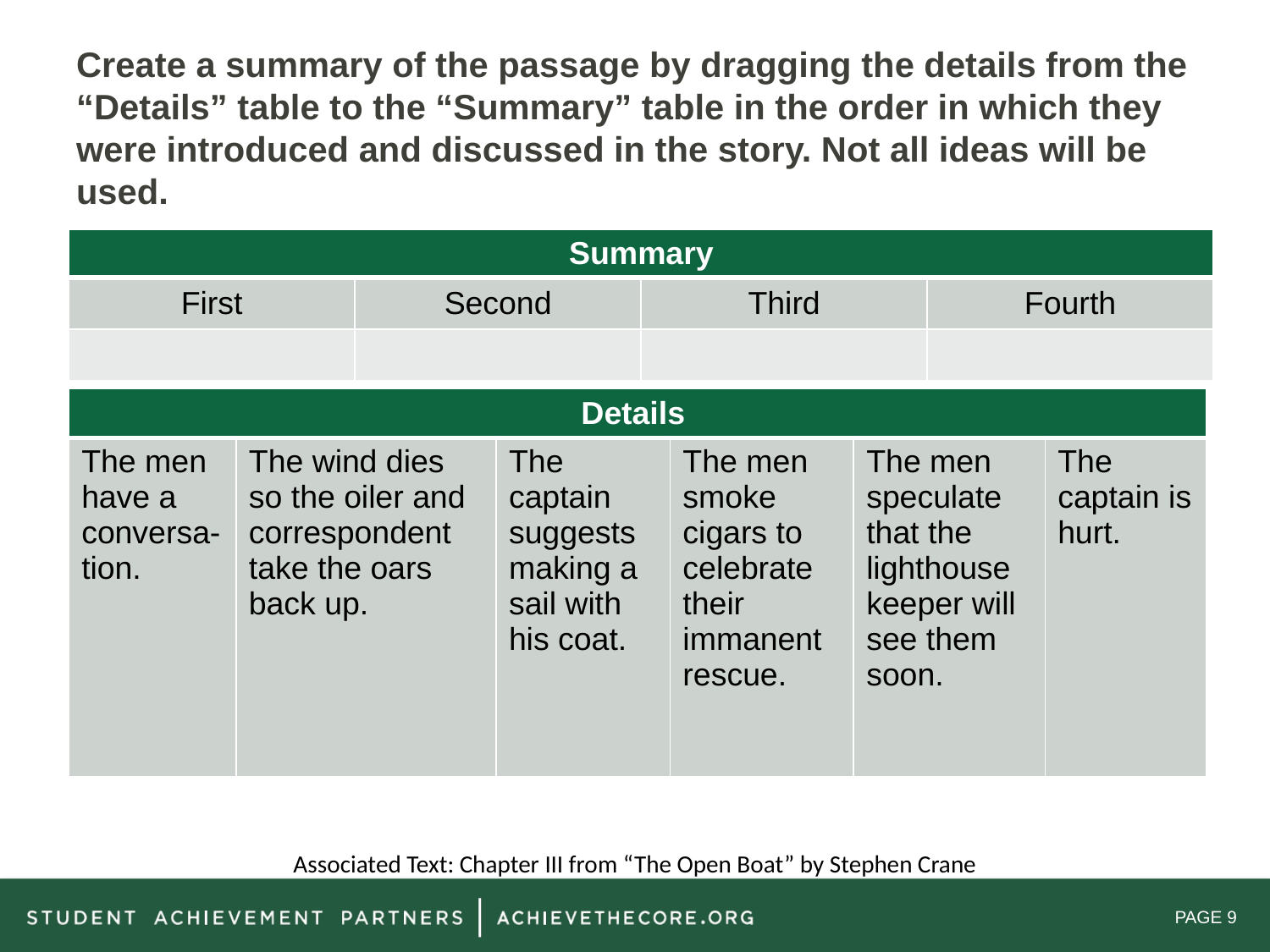

Create a summary of the passage by dragging the details from the “Details” table to the “Summary” table in the order in which they were introduced and discussed in the story. Not all ideas will be used.
| Summary |  |  |  |
| --- | --- | --- | --- |
| First | Second | Third | Fourth |
|  |  |  |  |
| Details |  |  |  |  |  |
| --- | --- | --- | --- | --- | --- |
| The men have a conversa-tion. | The wind dies so the oiler and correspondent take the oars back up. | The captain suggests making a sail with his coat. | The men smoke cigars to celebrate their immanent rescue. | The men speculate that the lighthouse keeper will see them soon. | The captain is hurt. |
Associated Text: Chapter III from “The Open Boat” by Stephen Crane